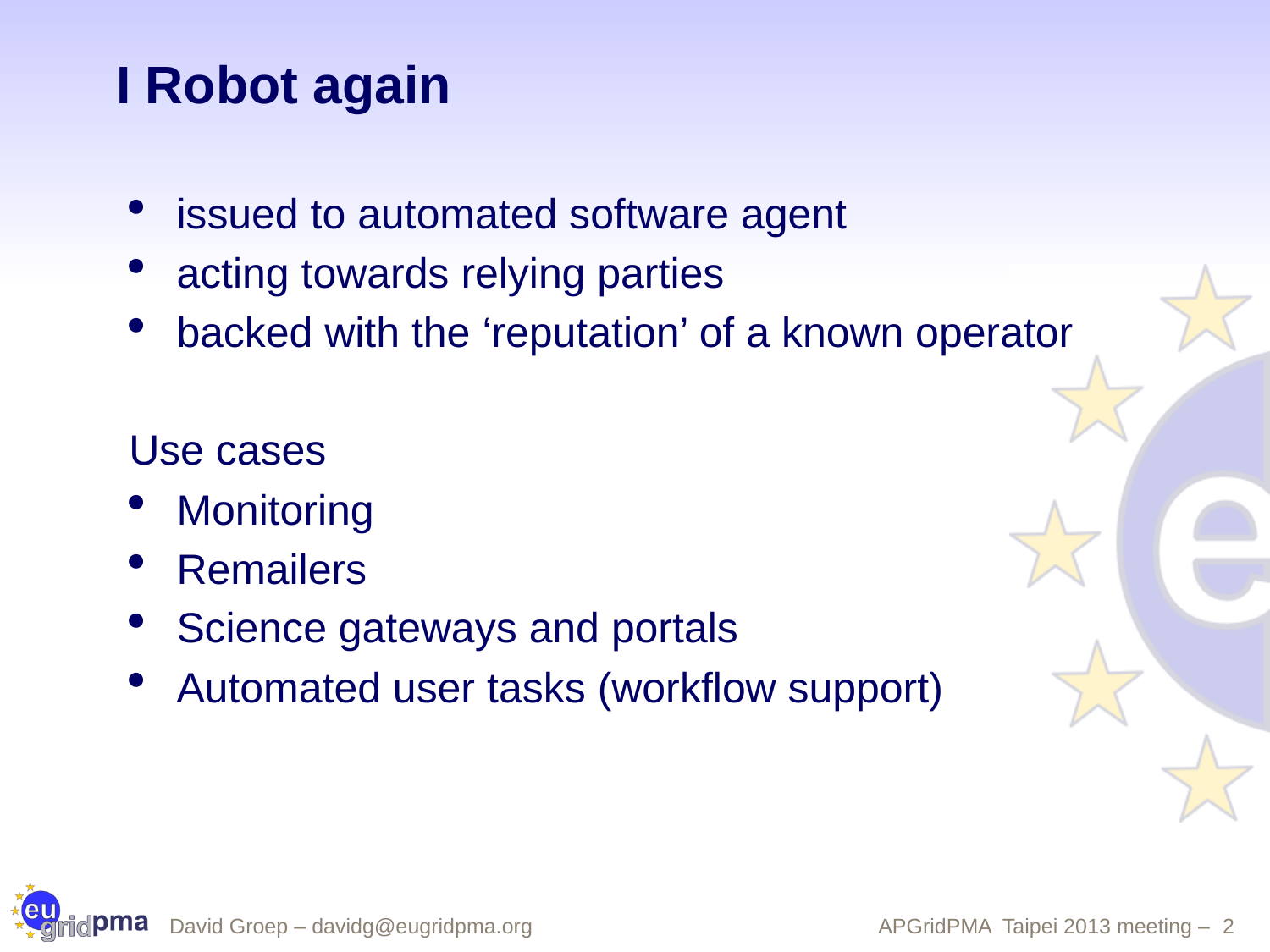

# I Robot again
issued to automated software agent
acting towards relying parties
backed with the ‘reputation’ of a known operator

Use cases
Monitoring
Remailers
Science gateways and portals
Automated user tasks (workflow support)